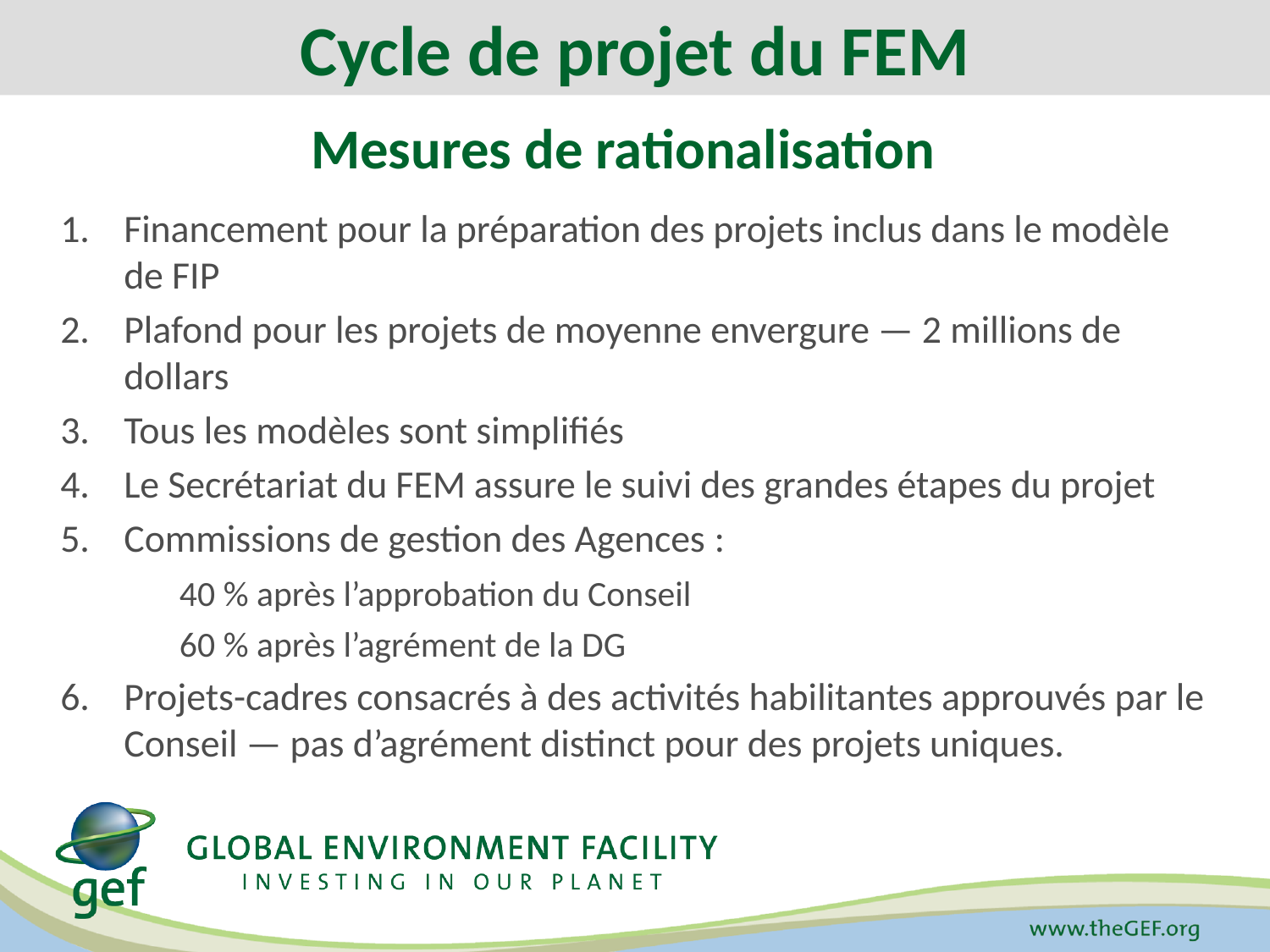

Cycle de projet du FEM
Mesures de rationalisation
Financement pour la préparation des projets inclus dans le modèle de FIP
Plafond pour les projets de moyenne envergure — 2 millions de dollars
Tous les modèles sont simplifiés
Le Secrétariat du FEM assure le suivi des grandes étapes du projet
Commissions de gestion des Agences :
	40 % après l’approbation du Conseil
	60 % après l’agrément de la DG
Projets-cadres consacrés à des activités habilitantes approuvés par le Conseil — pas d’agrément distinct pour des projets uniques.